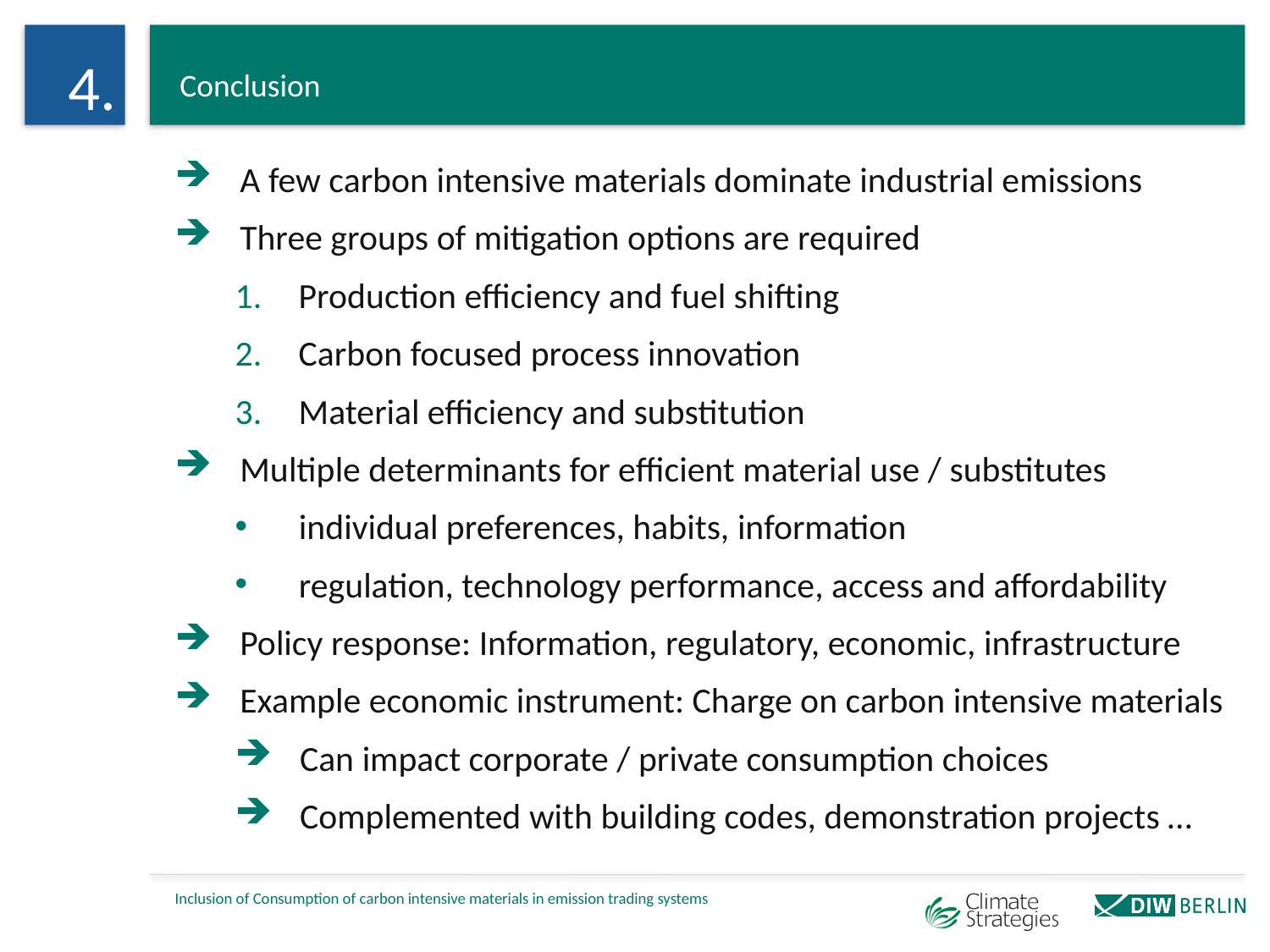

4.
Conclusion
A few carbon intensive materials dominate industrial emissions
Three groups of mitigation options are required
Production efficiency and fuel shifting
Carbon focused process innovation
Material efficiency and substitution
Multiple determinants for efficient material use / substitutes
  individual preferences, habits, information
  regulation, technology performance, access and affordability
Policy response: Information, regulatory, economic, infrastructure
Example economic instrument: Charge on carbon intensive materials
Can impact corporate / private consumption choices
Complemented with building codes, demonstration projects …

Inclusion of Consumption of carbon intensive materials in emission trading systems